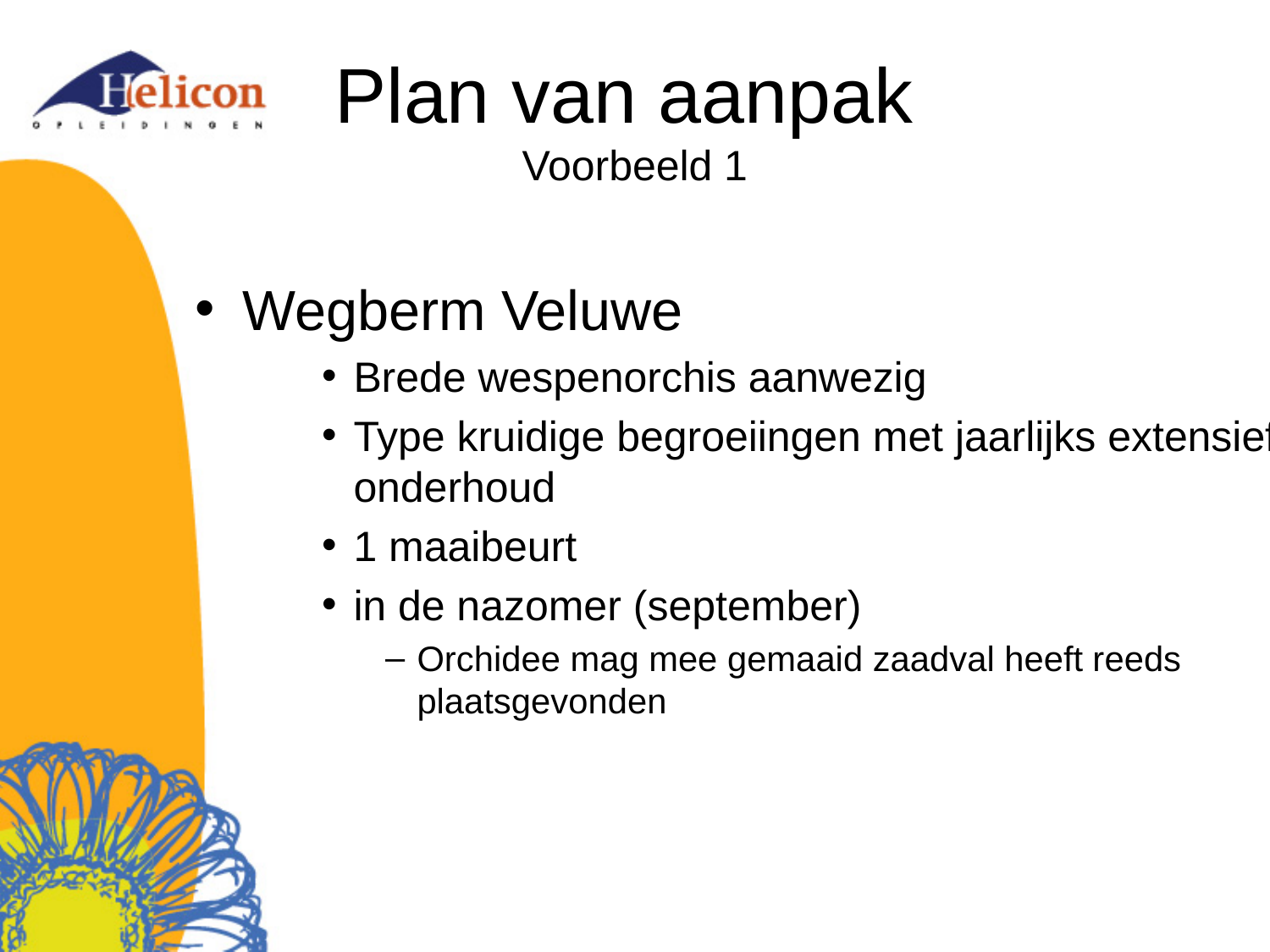

# Plan van aanpak Voorbeeld 1
Wegberm Veluwe
Brede wespenorchis aanwezig
Type kruidige begroeiingen met jaarlijks extensief onderhoud
1 maaibeurt
in de nazomer (september)
Orchidee mag mee gemaaid zaadval heeft reeds plaatsgevonden